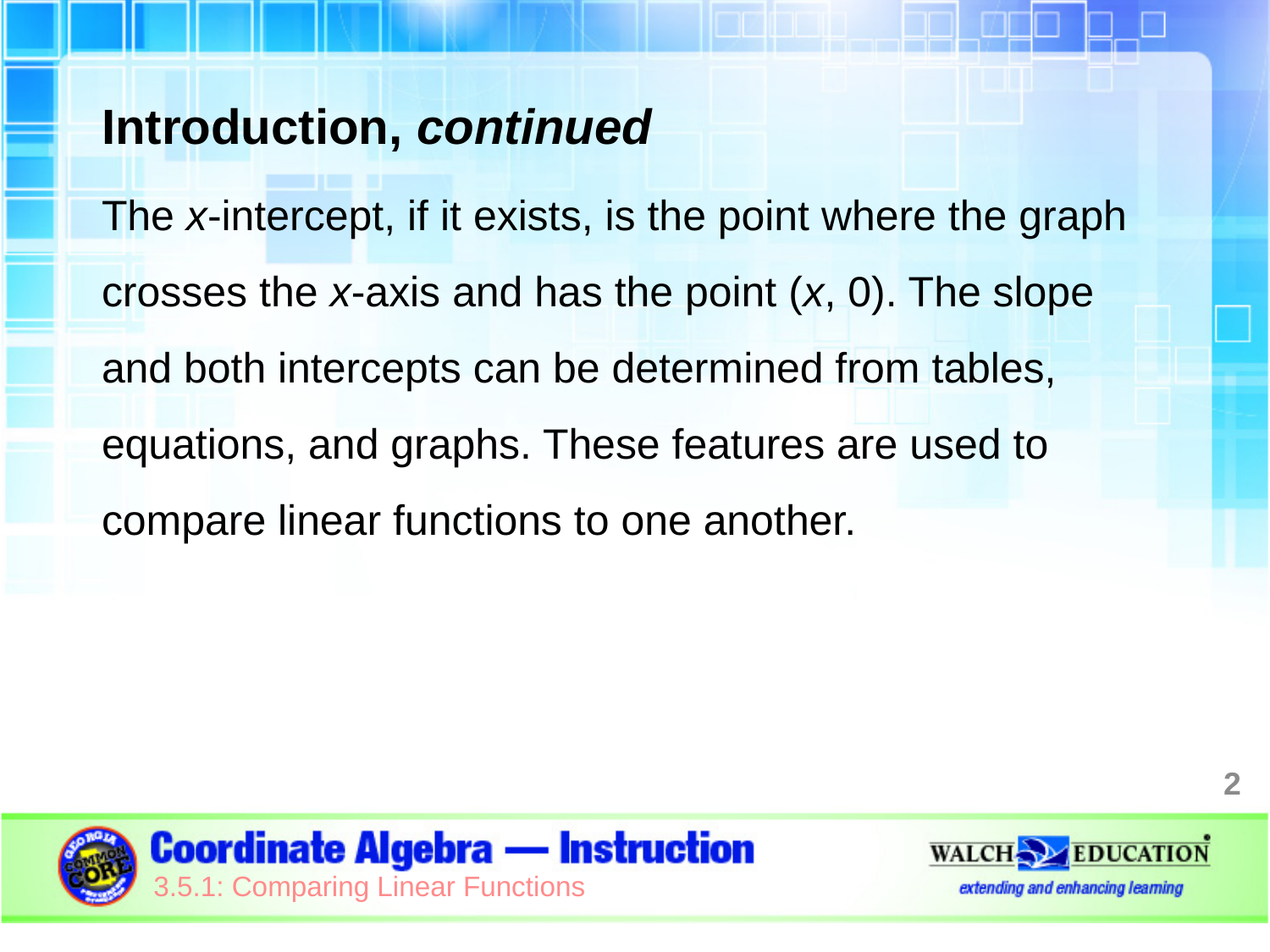

Introduction, continued
The x-intercept, if it exists, is the point where the graph crosses the x-axis and has the point (x, 0). The slope and both intercepts can be determined from tables, equations, and graphs. These features are used to compare linear functions to one another.
2
3.5.1: Comparing Linear Functions